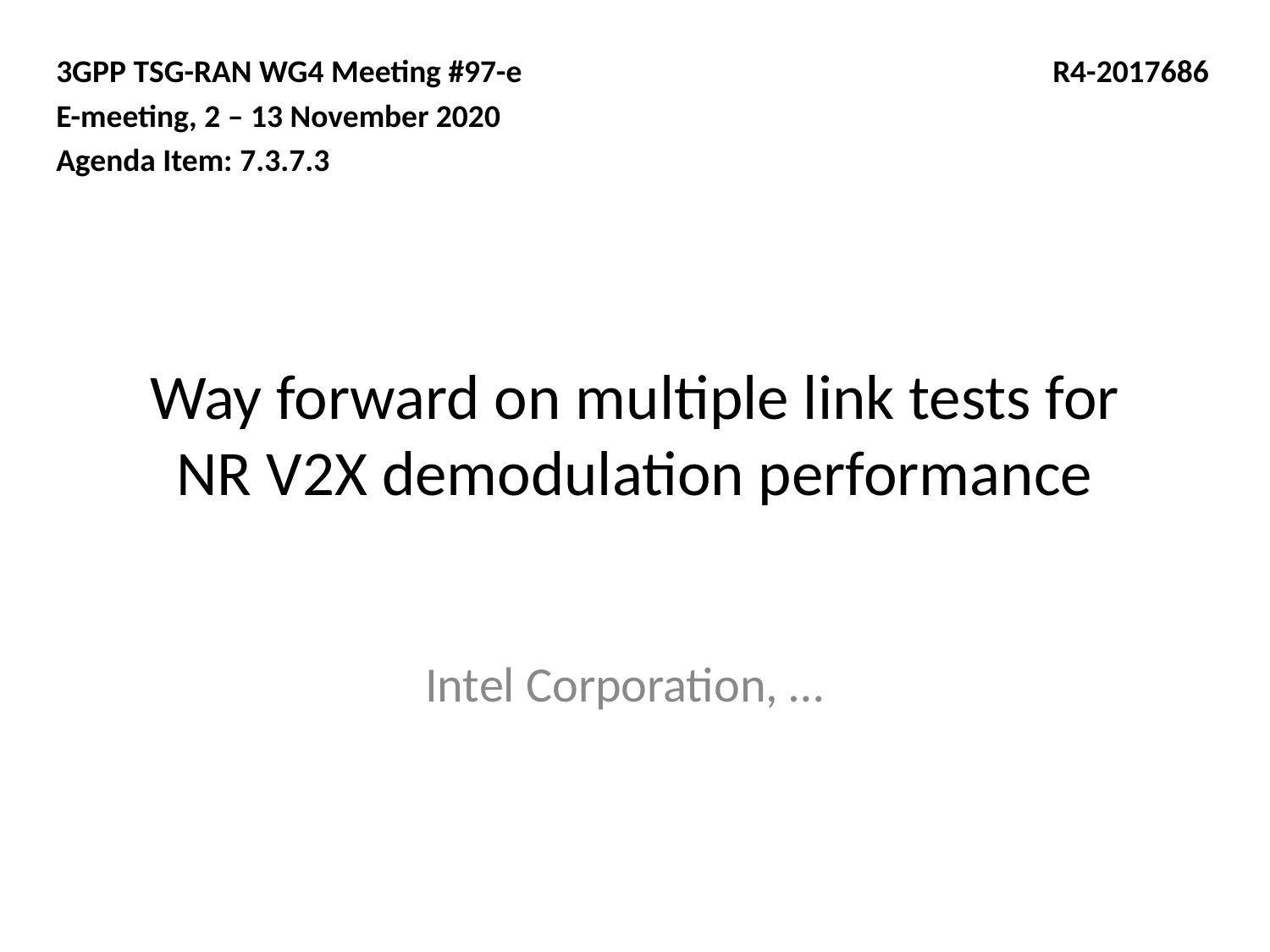

3GPP TSG-RAN WG4 Meeting #97-e
E-meeting, 2 – 13 November 2020
Agenda Item: 7.3.7.3
R4-2017686
# Way forward on multiple link tests for NR V2X demodulation performance
Intel Corporation, …